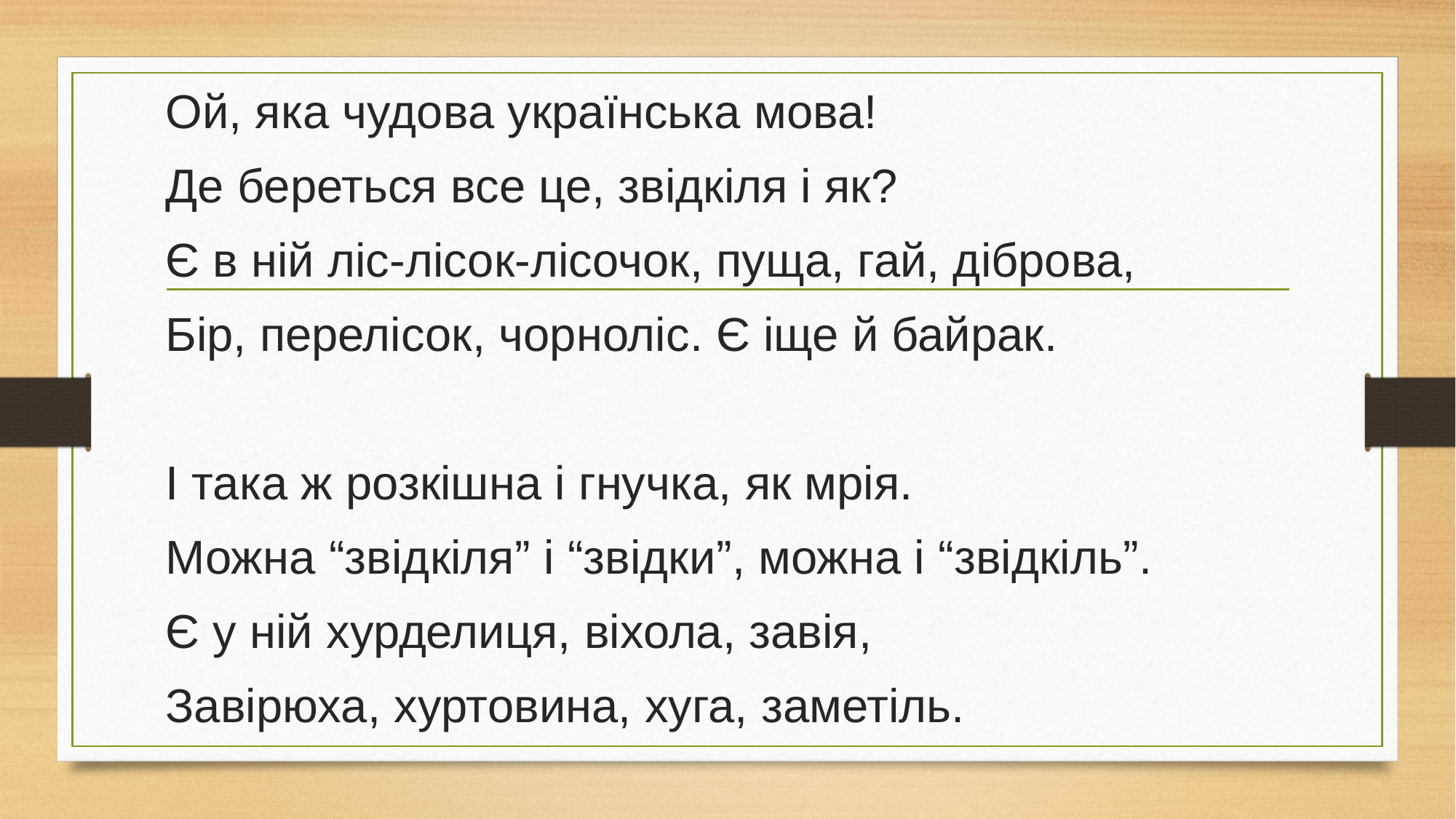

Ой, яка чудова українська мова!
Де береться все це, звідкіля і як?
Є в ній ліс-лісок-лісочок, пуща, гай, діброва,
Бір, перелісок, чорноліс. Є іще й байрак.

І така ж розкішна і гнучка, як мрія.
Можна “звідкіля” і “звідки”, можна і “звідкіль”.
Є у ній хурделиця, віхола, завія,
Завірюха, хуртовина, хуга, заметіль.